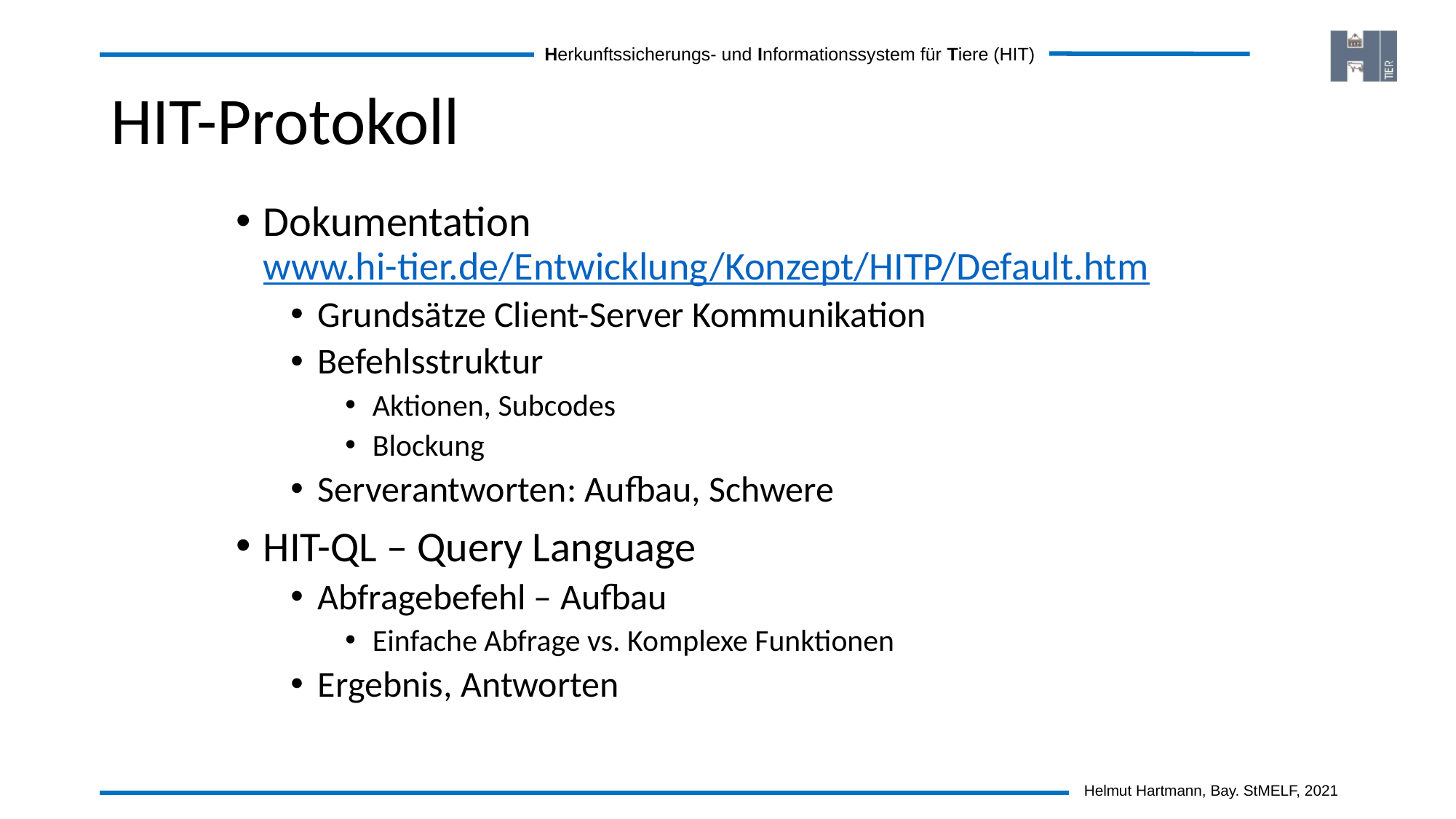

# HIT-Protokoll
Dokumentation
www.hi-tier.de/Entwicklung/Konzept/HITP/Default.htm
Grundsätze Client-Server Kommunikation
Befehlsstruktur
Aktionen, Subcodes
Blockung
Serverantworten: Aufbau, Schwere
HIT-QL – Query Language
Abfragebefehl – Aufbau
Einfache Abfrage vs. Komplexe Funktionen
Ergebnis, Antworten